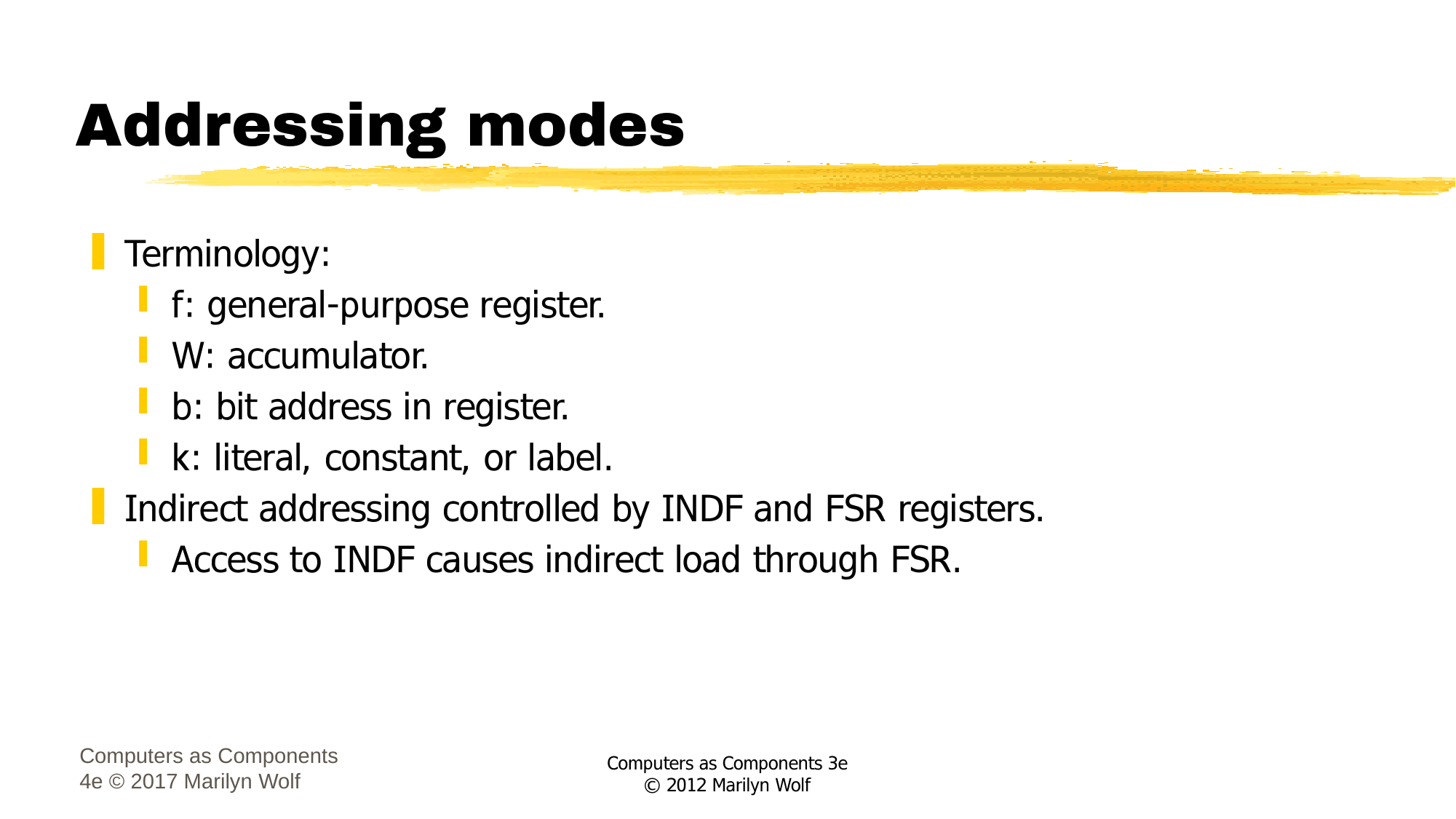

# Addressing modes
Terminology:
f: general-purpose register.
W: accumulator.
b: bit address in register.
k: literal, constant, or label.
Indirect addressing controlled by INDF and FSR registers.
Access to INDF causes indirect load through FSR.
Computers as Components 4e © 2017 Marilyn Wolf